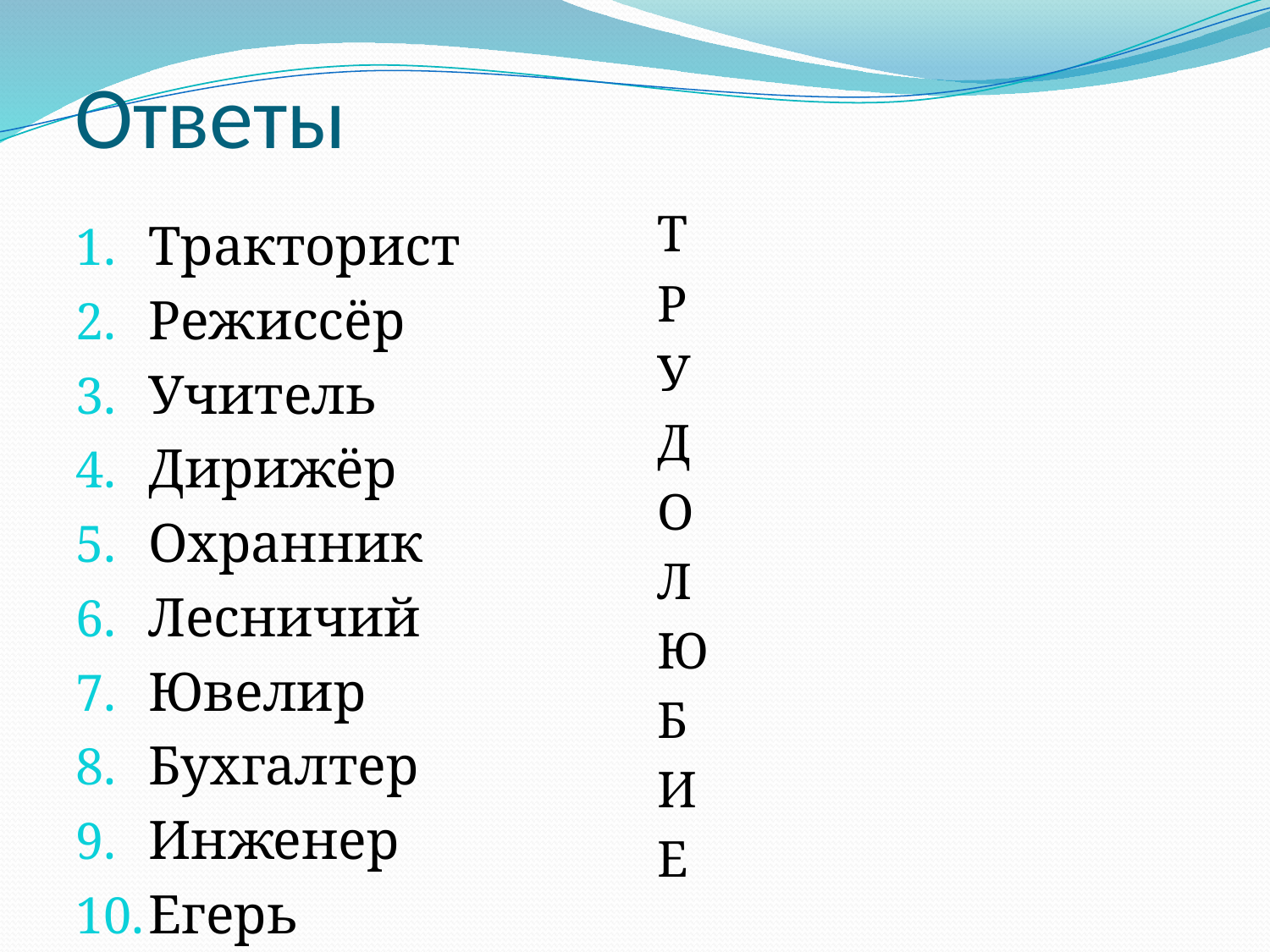

# Ответы
Т
Р
У
Д
О
Л
Ю
Б
И
Е

Тракторист
Режиссёр
Учитель
Дирижёр
Охранник
Лесничий
Ювелир
Бухгалтер
Инженер
Егерь